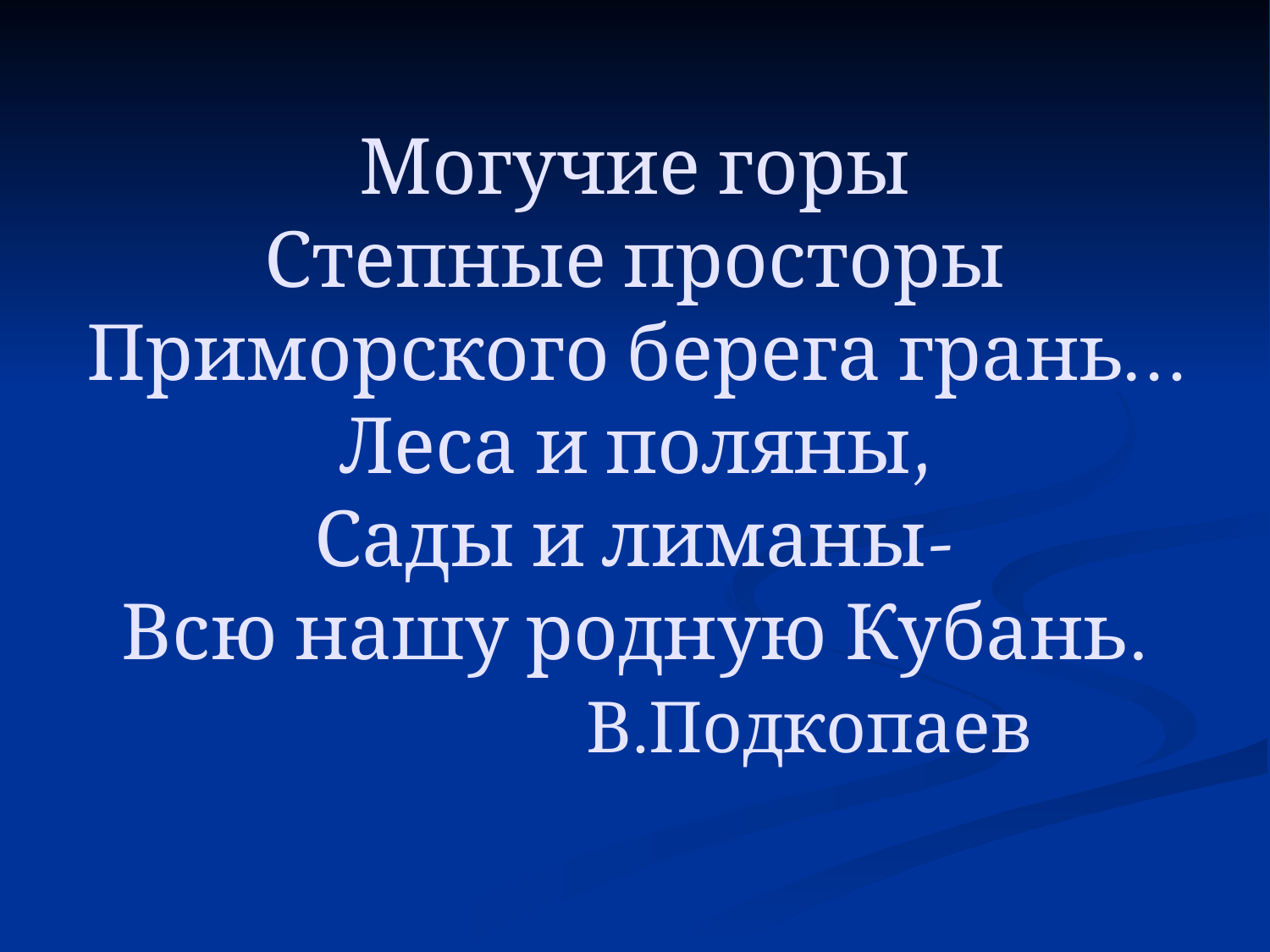

# Могучие горы Степные просторы Приморского берега грань… Леса и поляны, Сады и лиманы- Всю нашу родную Кубань. В.Подкопаев